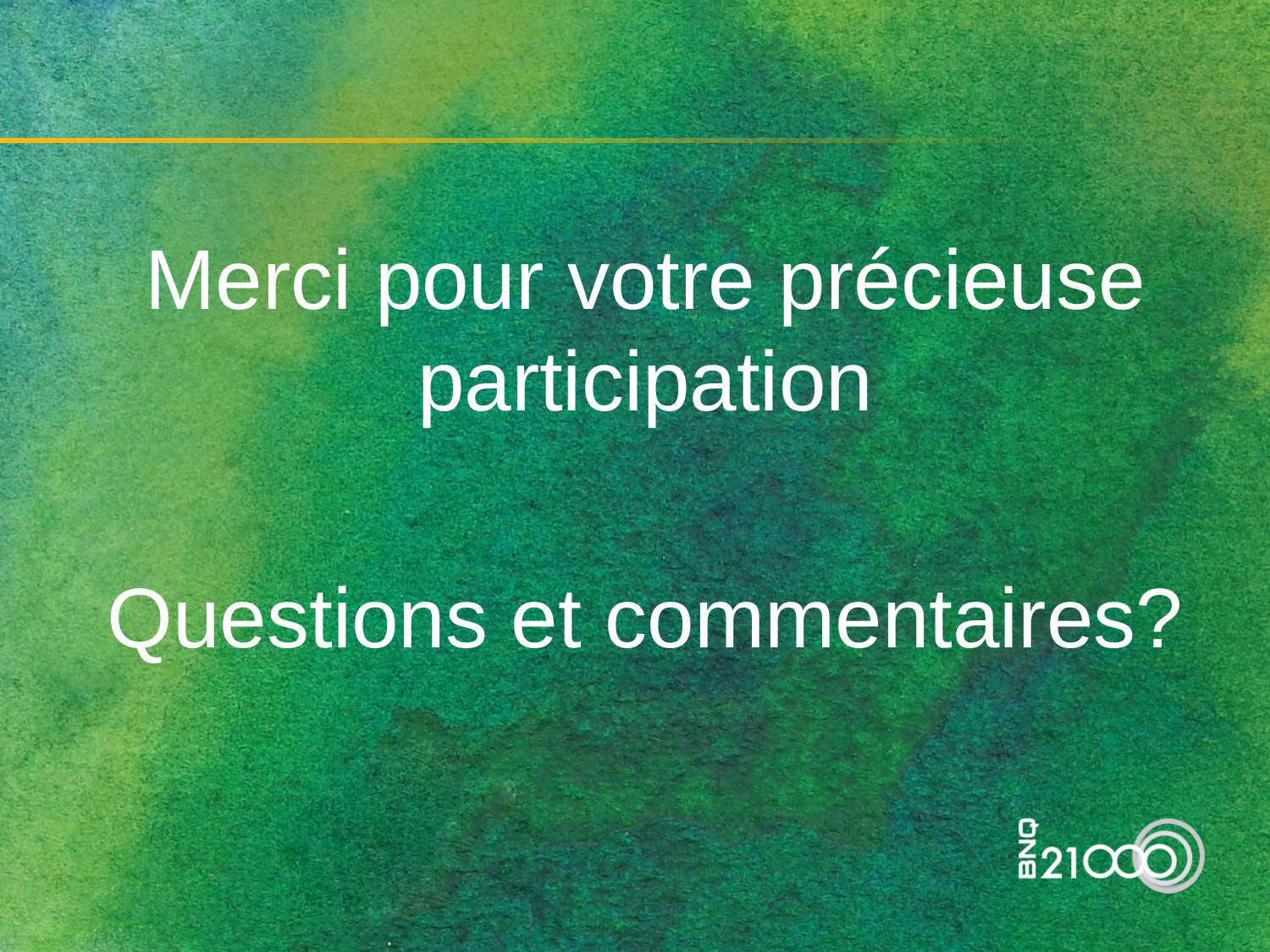

Merci pour votre précieuse participation

Questions et commentaires?